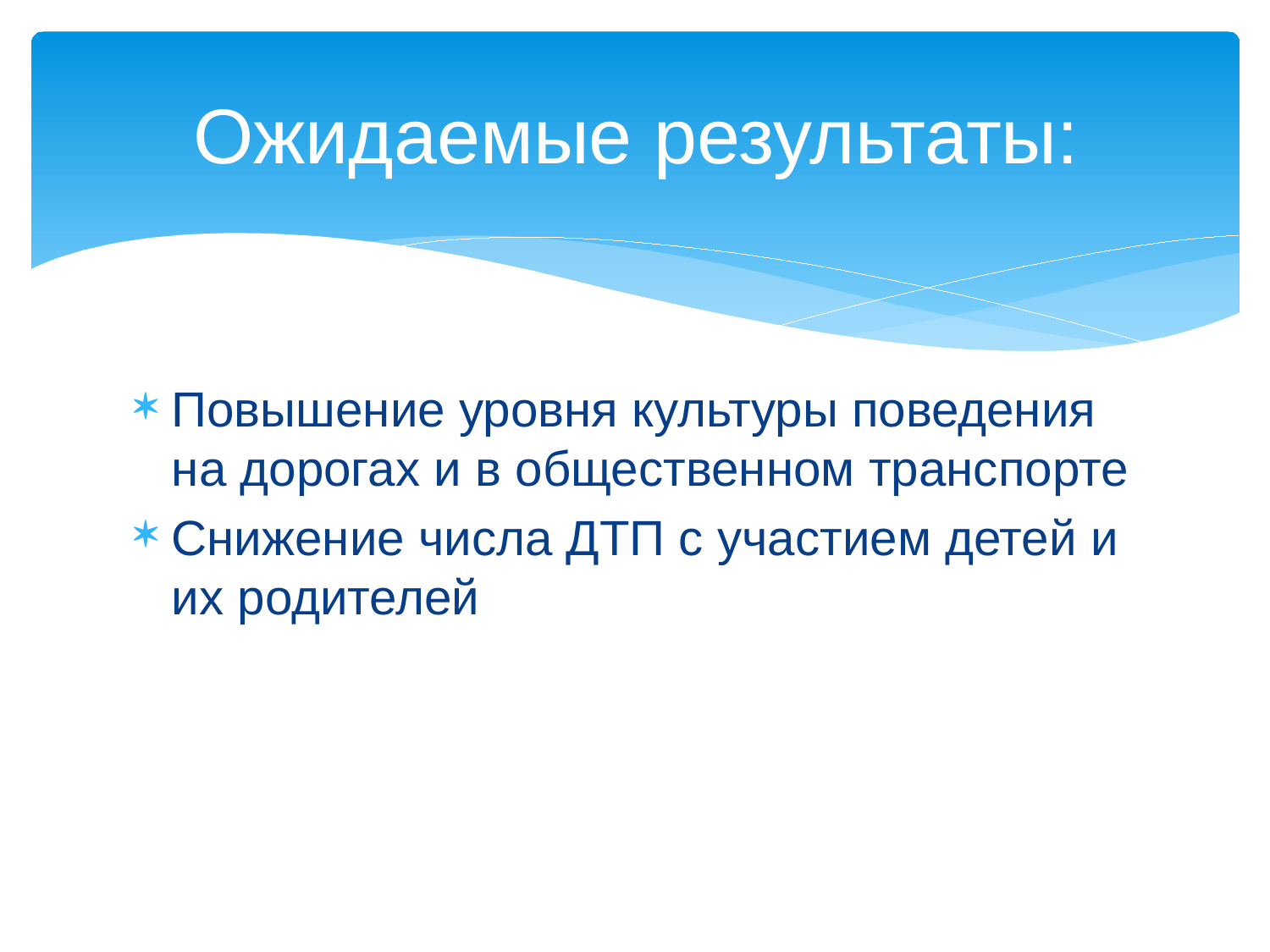

# Ожидаемые результаты:
Повышение уровня культуры поведения на дорогах и в общественном транспорте
Снижение числа ДТП с участием детей и их родителей